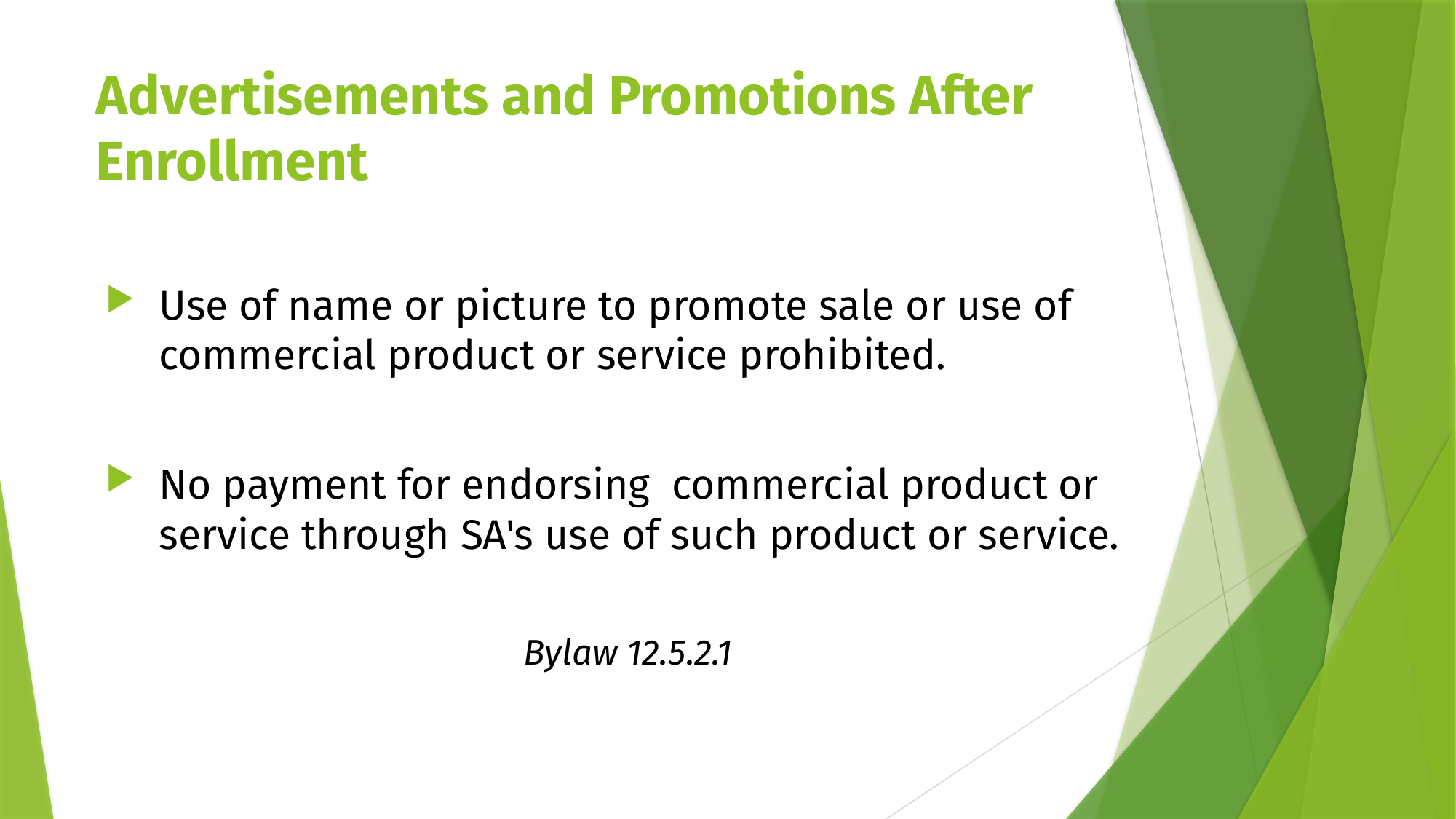

# Advertisements and Promotions After Enrollment
Use of name or picture to promote sale or use of commercial product or service prohibited.

No payment for endorsing  commercial product or service through SA's use of such product or service.

												Bylaw 12.5.2.1